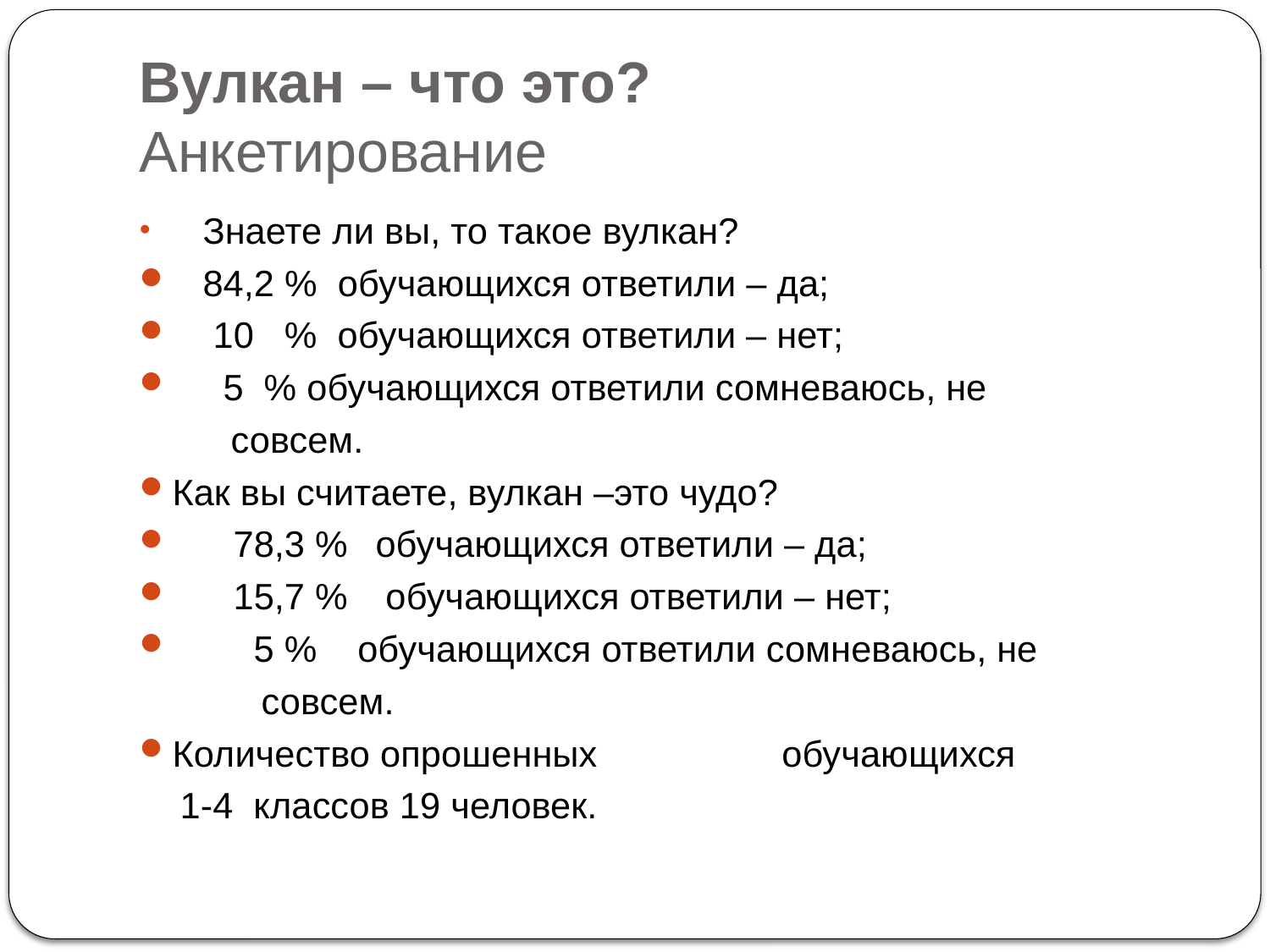

# Вулкан – что это? Анкетирование
   Знаете ли вы, то такое вулкан?
   84,2 %  обучающихся ответили – да;
    10   %  обучающихся ответили – нет;
     5  % обучающихся ответили сомневаюсь, не
         совсем.
Как вы считаете, вулкан –это чудо?
      78,3 % 	обучающихся ответили – да;
      15,7 % 	 обучающихся ответили – нет;
        5 %    обучающихся ответили сомневаюсь, не
            совсем.
Количество опрошенных 	          обучающихся
    1-4  классов 19 человек.